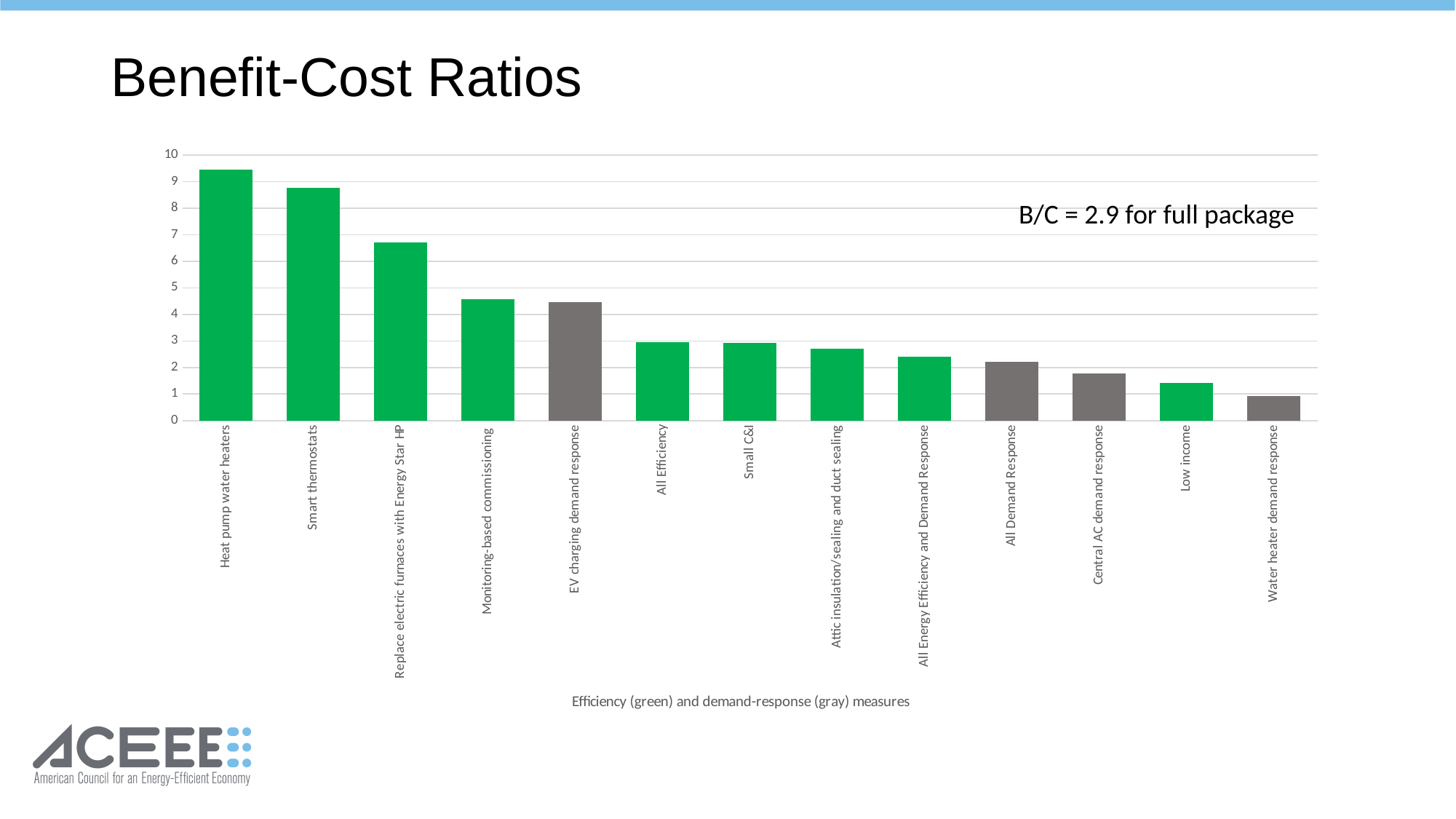

# Benefit-Cost Ratios

### Chart

| Category |  |
|---|---|
| Heat pump water heaters | 9.440373103618699 |
| Smart thermostats | 8.757426791596812 |
| Replace electric furnaces with Energy Star HP | 6.7238017261868235 |
| Monitoring-based commissioning  | 4.558512517334018 |
| EV charging demand response | 4.454027154258634 |
| All Efficiency | 2.947452562791812 |
| Small C&I | 2.9320993742173 |
| Attic insulation/sealing and duct sealing | 2.7100275841411565 |
| All Energy Efficiency and Demand Response | 2.411482736251019 |
| All Demand Response | 2.213191613810555 |
| Central AC demand response | 1.7821309213025947 |
| Low income | 1.4063667262537654 |
| Water heater demand response | 0.9133416563683507 |
B/C = 2.9 for full package